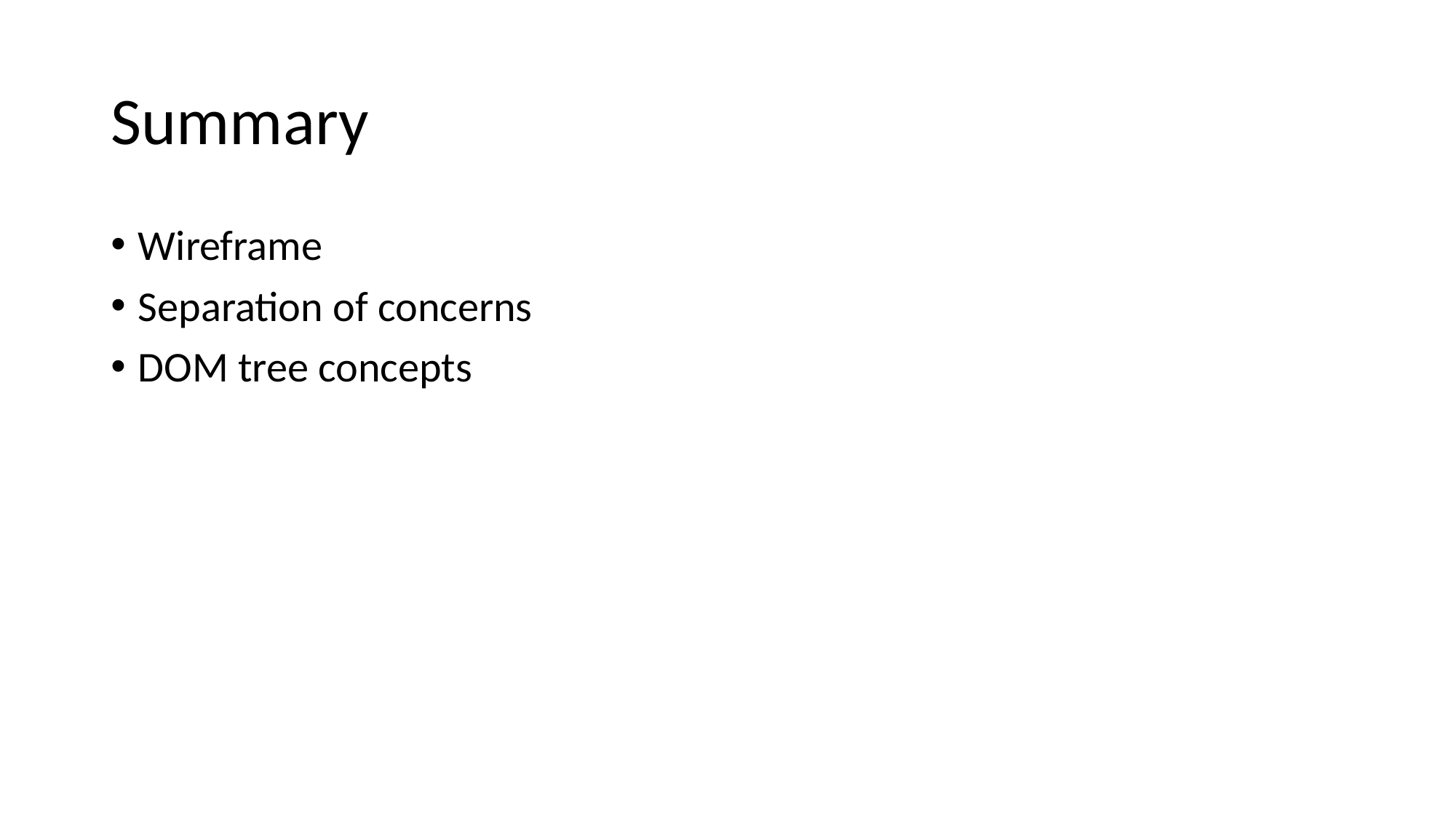

# Summary
Wireframe
Separation of concerns
DOM tree concepts